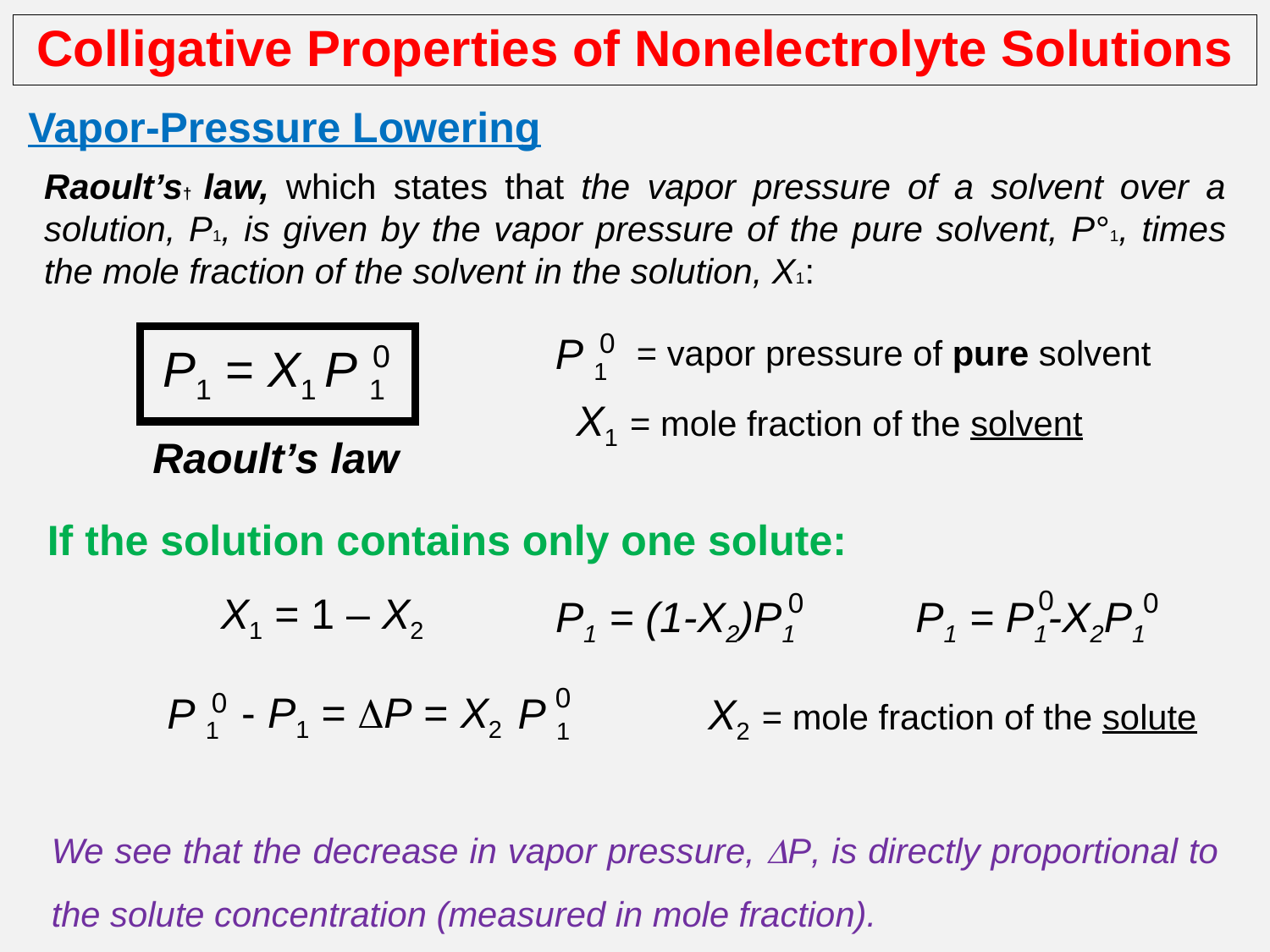

# Colligative Properties of Nonelectrolyte Solutions
Vapor-Pressure Lowering
Raoult’s† law, which states that the vapor pressure of a solvent over a solution, P1, is given by the vapor pressure of the pure solvent, P°1, times the mole fraction of the solvent in the solution, X1:
0
P 1
= vapor pressure of pure solvent

0
P1 = X1 P 1

X1 = mole fraction of the solvent
Raoult’s law
If the solution contains only one solute:
0
0
P1 = P1-X2P1
0
P1 = (1-X2)P1
X1 = 1 – X2
0
P 1
- P1 = ΔP = X2
0
P 1
X2 = mole fraction of the solute
We see that the decrease in vapor pressure, ΔP, is directly proportional to the solute concentration (measured in mole fraction).